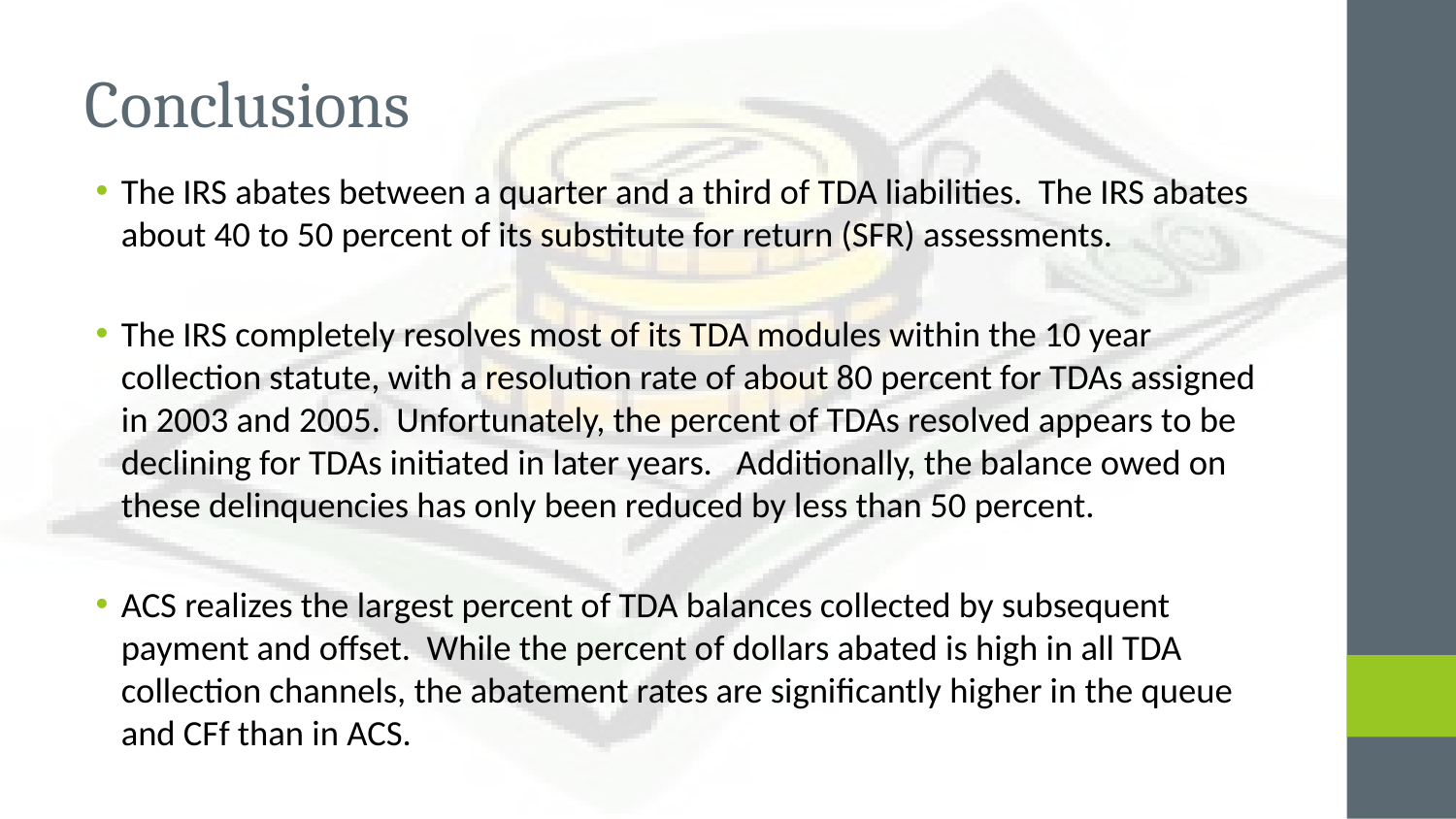

# Conclusions
The IRS abates between a quarter and a third of TDA liabilities.  The IRS abates about 40 to 50 percent of its substitute for return (SFR) assessments.

The IRS completely resolves most of its TDA modules within the 10 year collection statute, with a resolution rate of about 80 percent for TDAs assigned in 2003 and 2005.  Unfortunately, the percent of TDAs resolved appears to be declining for TDAs initiated in later years.   Additionally, the balance owed on these delinquencies has only been reduced by less than 50 percent.

ACS realizes the largest percent of TDA balances collected by subsequent payment and offset.  While the percent of dollars abated is high in all TDA collection channels, the abatement rates are significantly higher in the queue and CFf than in ACS.